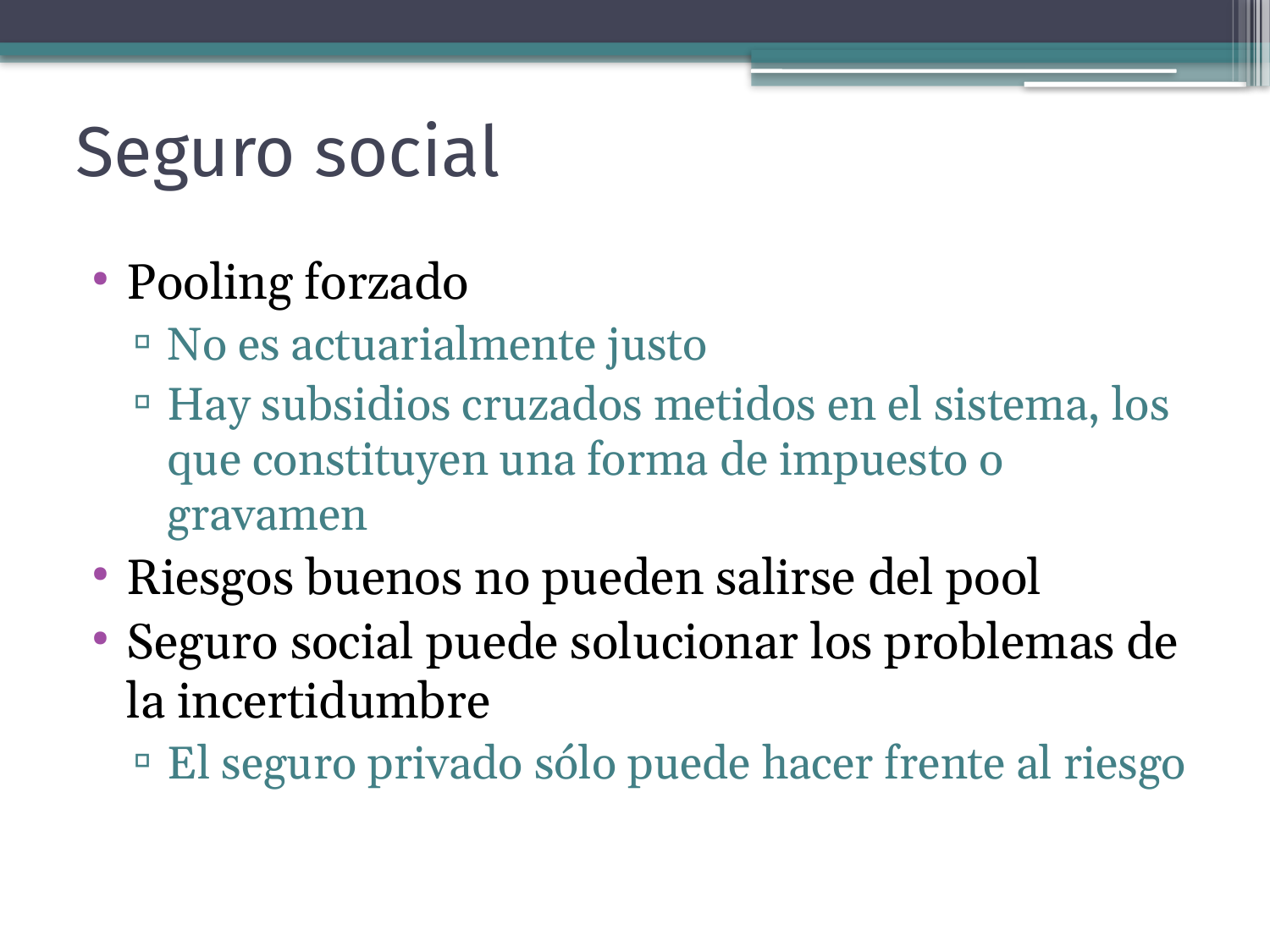

# Seguro social
Pooling forzado
No es actuarialmente justo
Hay subsidios cruzados metidos en el sistema, los que constituyen una forma de impuesto o gravamen
Riesgos buenos no pueden salirse del pool
Seguro social puede solucionar los problemas de la incertidumbre
El seguro privado sólo puede hacer frente al riesgo